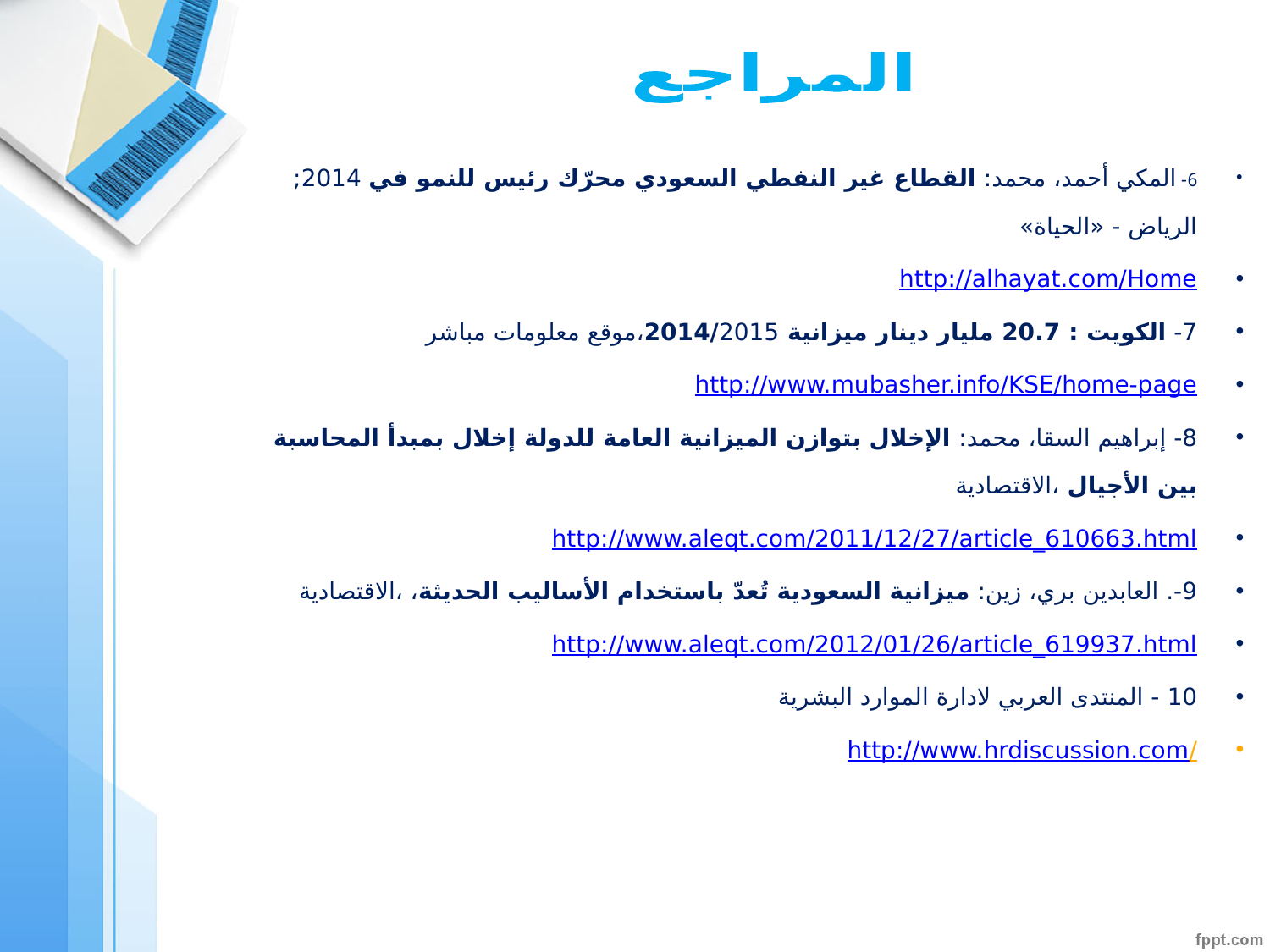

المراجع
6- المكي أحمد، محمد: القطاع غير النفطي السعودي محرّك رئيس للنمو في 2014; الرياض - «الحياة»
http://alhayat.com/Home
7- الكويت : 20.7 مليار دينار ميزانية 2014/2015،موقع معلومات مباشر
http://www.mubasher.info/KSE/home-page
8- إبراهيم السقا، محمد: الإخلال بتوازن الميزانية العامة للدولة إخلال بمبدأ المحاسبة بين الأجيال ،الاقتصادية
http://www.aleqt.com/2011/12/27/article_610663.html
9-. العابدين بري، زين: ميزانية السعودية تُعدّ باستخدام الأساليب الحديثة، ،الاقتصادية
http://www.aleqt.com/2012/01/26/article_619937.html
10 - المنتدى العربي لادارة الموارد البشرية
http://www.hrdiscussion.com/